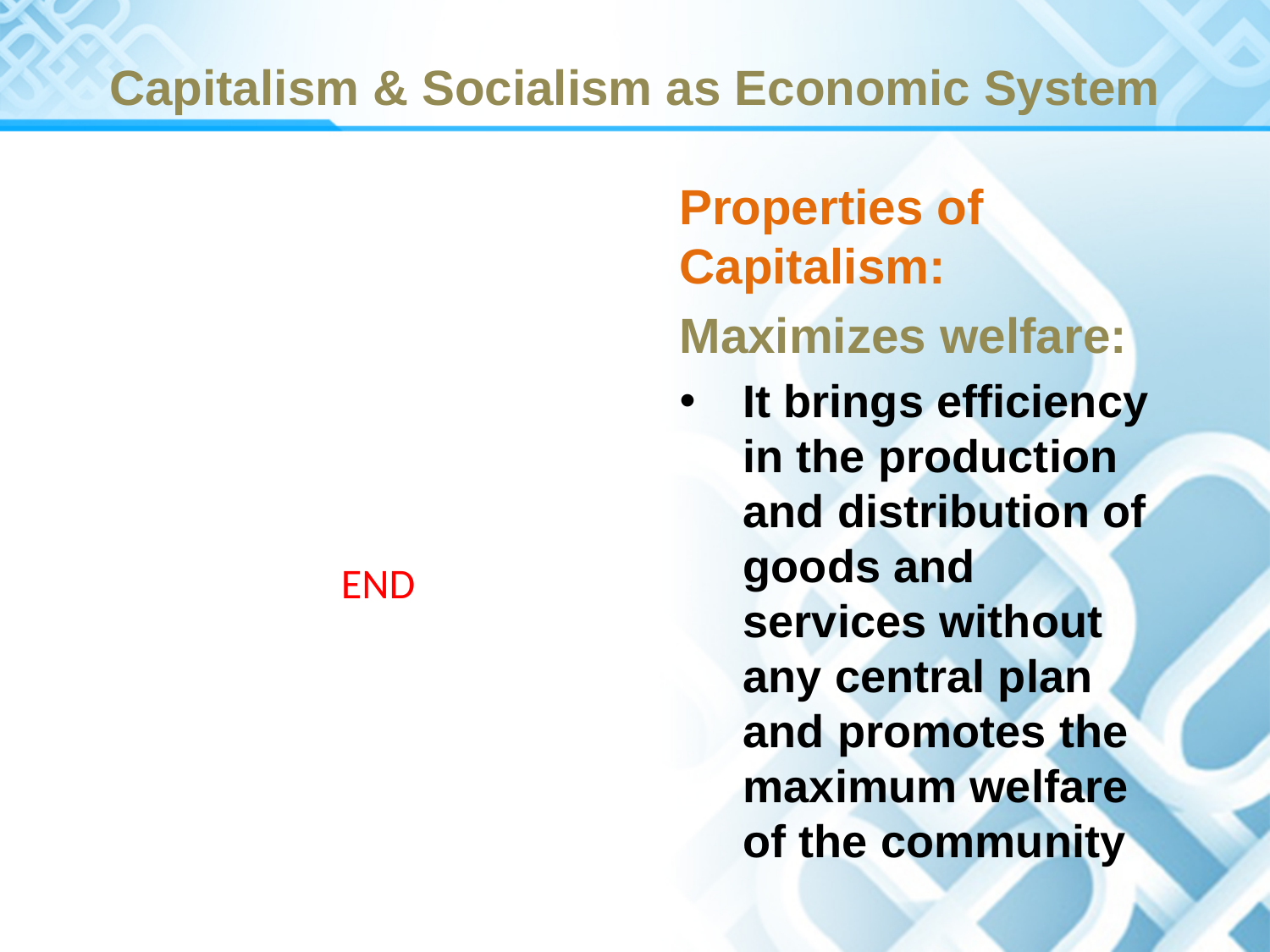

# Capitalism & Socialism as Economic System
Properties of Capitalism:
Maximizes welfare:
It brings efficiency in the production and distribution of goods and services without any central plan and promotes the maximum welfare of the community

END